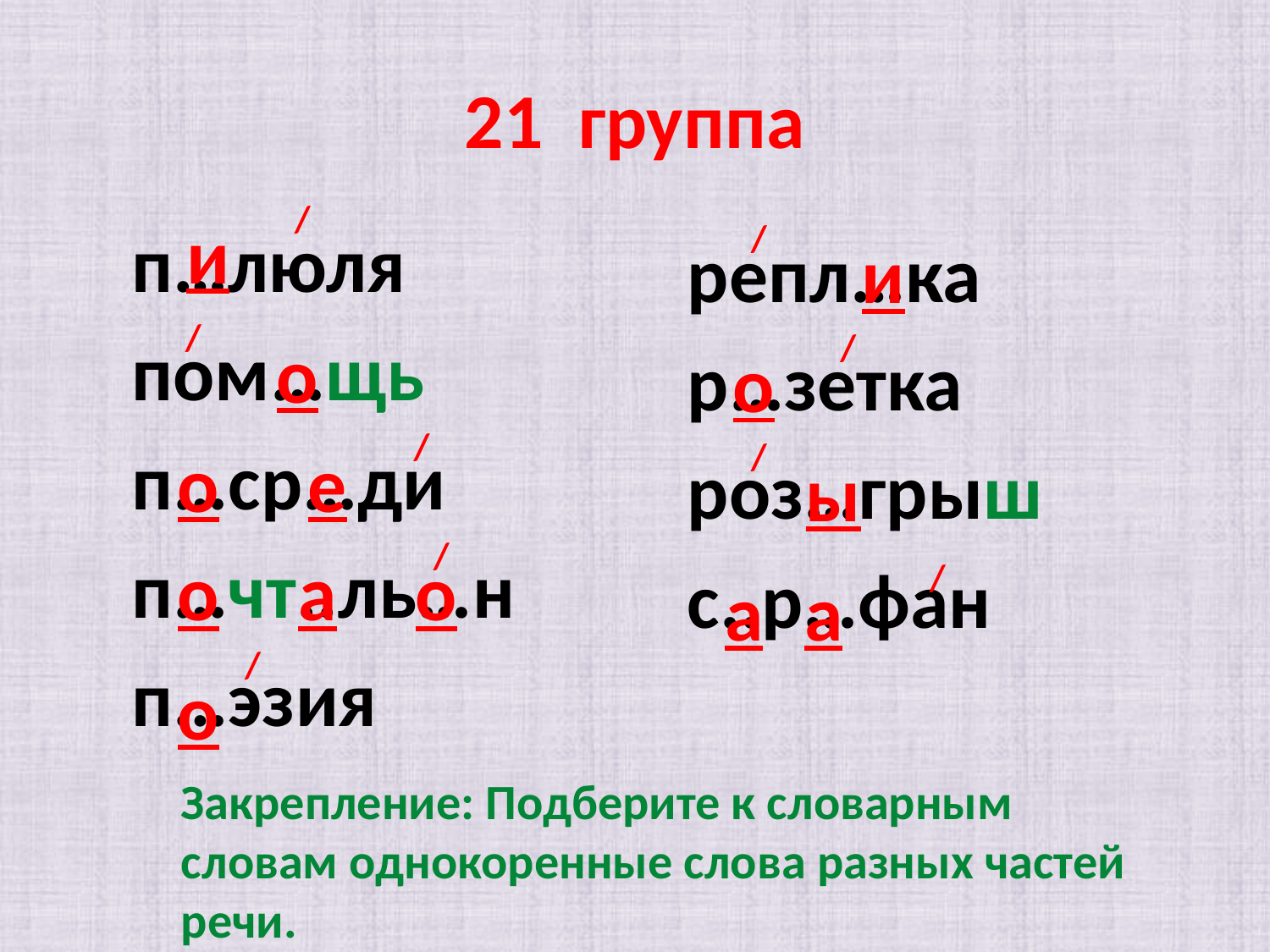

# 21  группа
/
п…люля
пом…щь
п…ср…ди
п…чт..ль…н
п…эзия

и
/
репл…ка
р…зетка
роз…грыш
с..р…фан
и
/
/
о
о
/
/
о
е
ы
/
о
а
о
/
а
а
/
о
Закрепление: Подберите к словарным словам однокоренные слова разных частей речи.